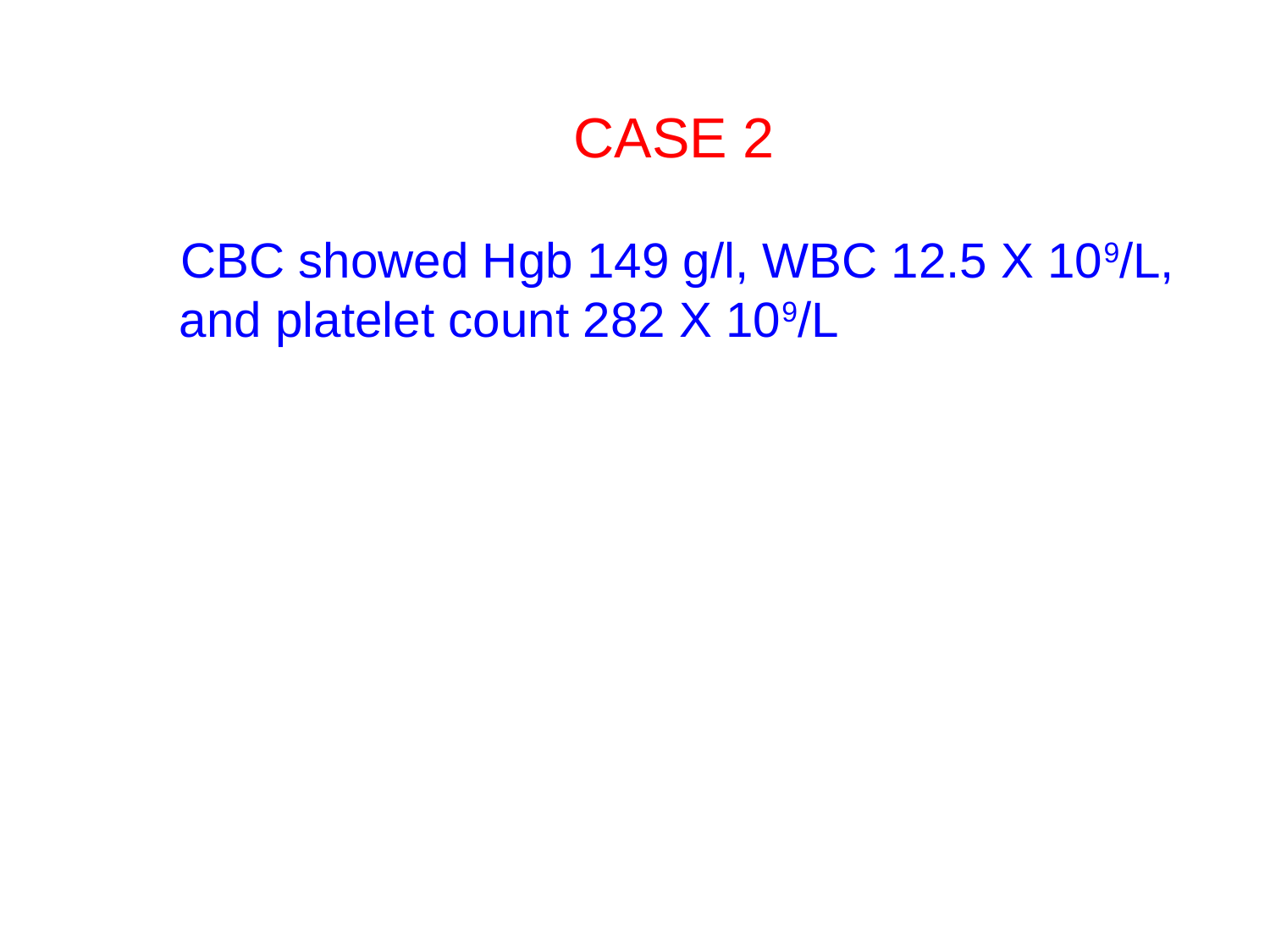

CASE 2
   CBC showed Hgb 149 g/l, WBC 12.5 X 109/L, and platelet count 282 X 109/L